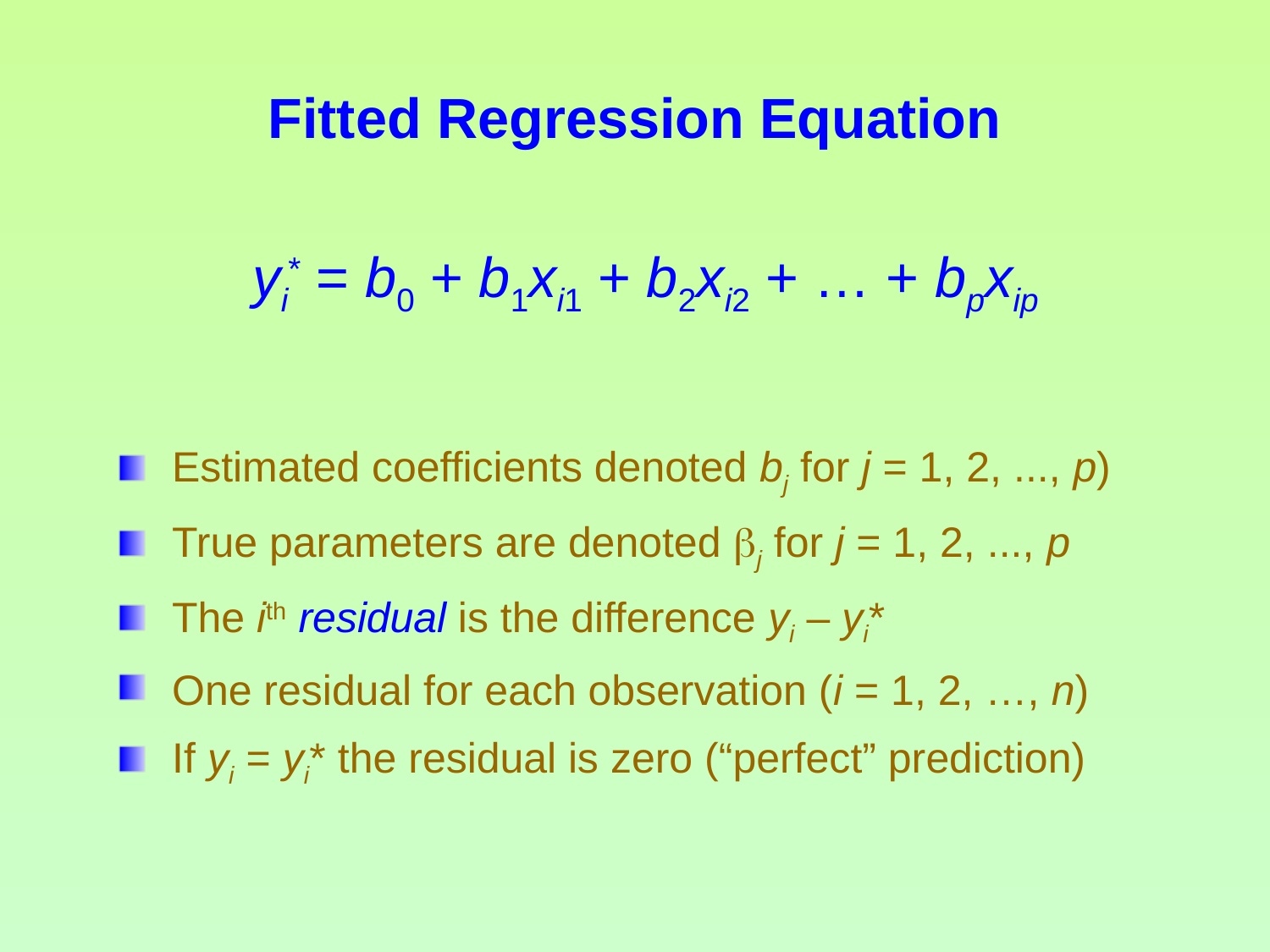

# Fitted Regression Equation
yi* = b0 + b1xi1 + b2xi2 + … + bpxip
  Estimated coefficients denoted bj for j = 1, 2, ..., p)
  True parameters are denoted βj for j = 1, 2, ..., p
  The ith residual is the difference yi – yi*
  One residual for each observation (i = 1, 2, …, n)
  If yi = yi* the residual is zero (“perfect” prediction)